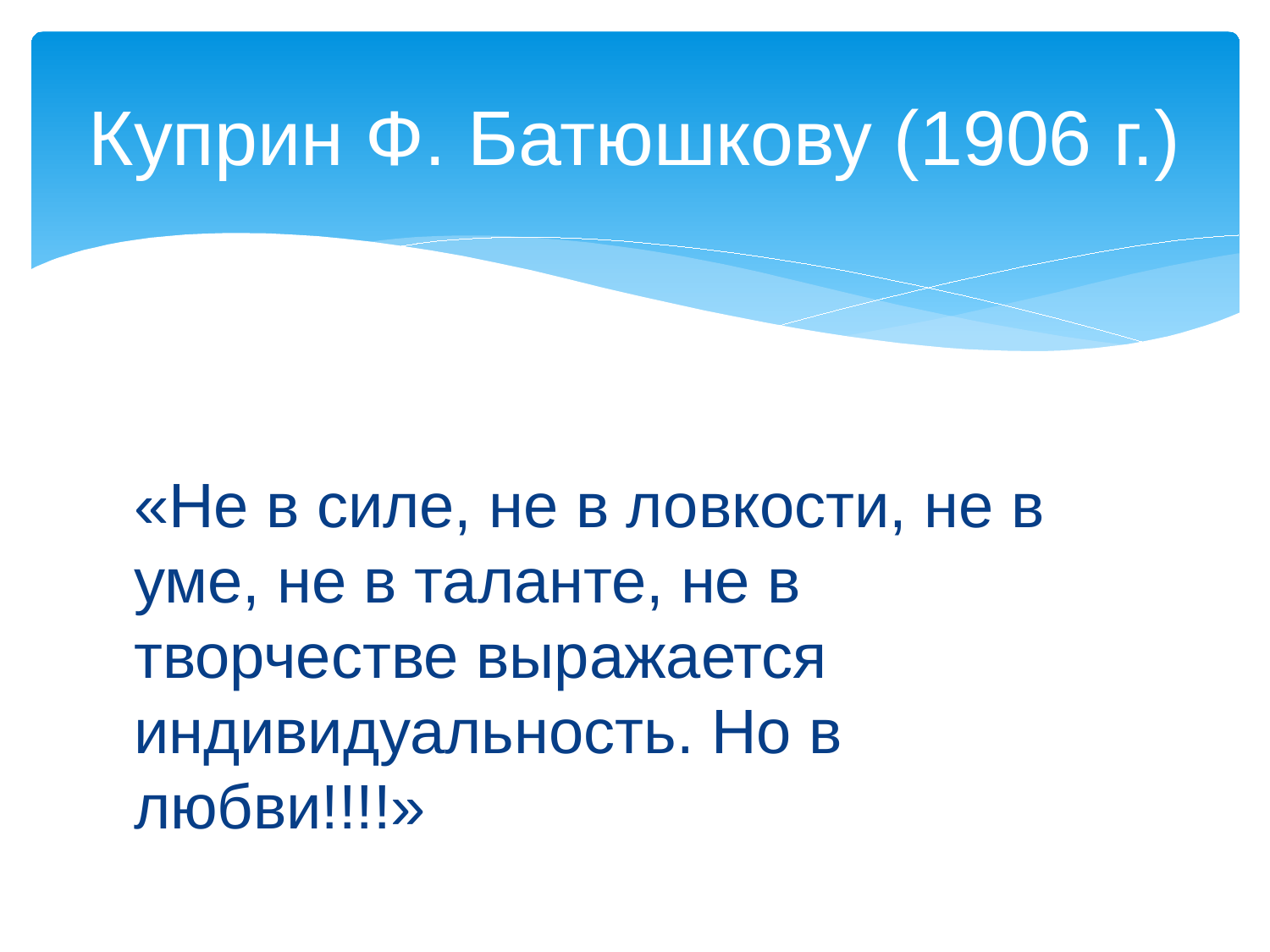

# Куприн Ф. Батюшкову (1906 г.)

«Не в силе, не в ловкости, не в уме, не в таланте, не в творчестве выражается индивидуальность. Но в любви!!!!»